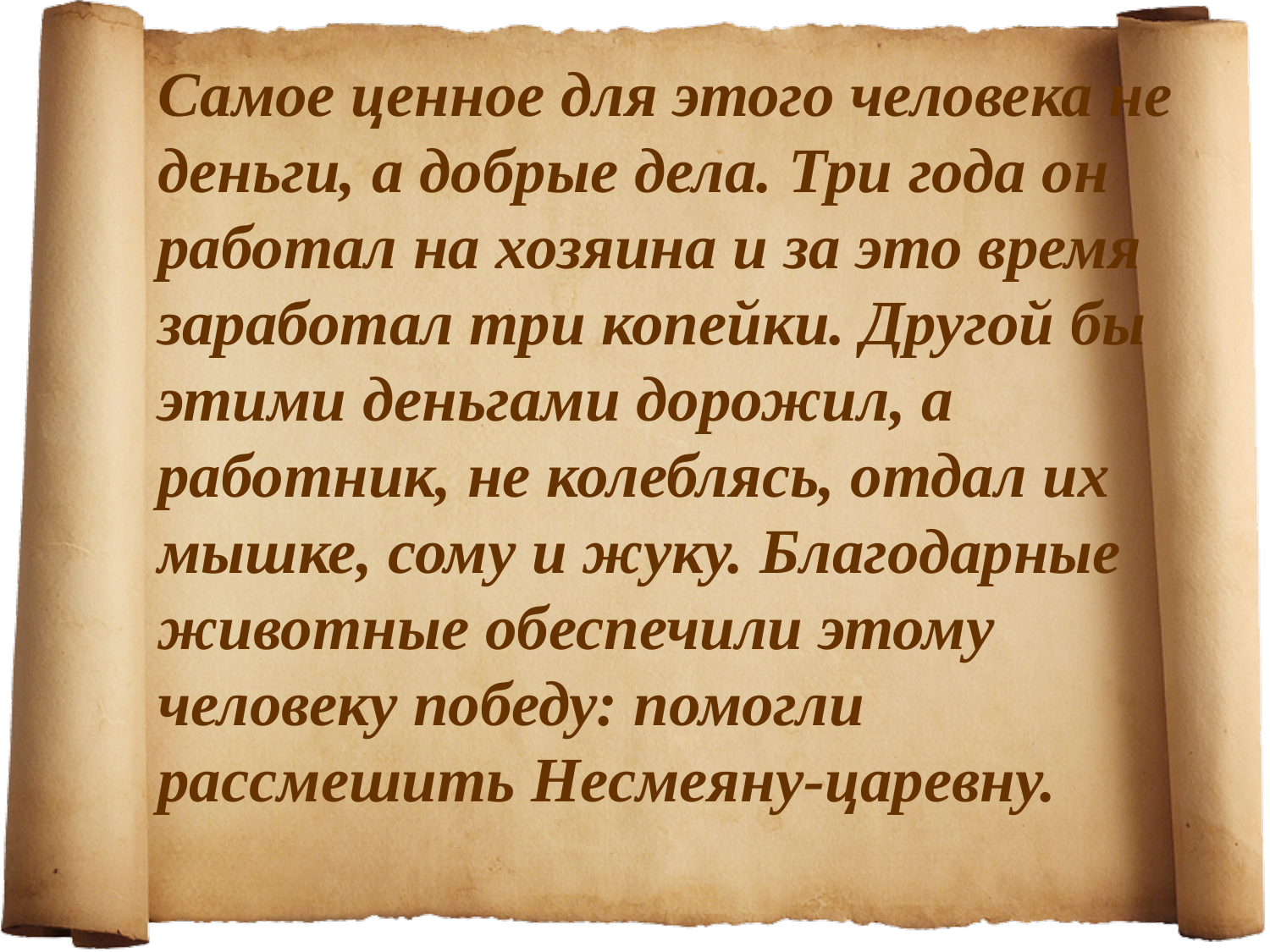

# Самое ценное для этого человека не деньги, а добрые дела. Три года он работал на хозяина и за это время заработал три копейки. Другой бы этими деньгами дорожил, а работник, не колеблясь, отдал их мышке, сому и жуку. Благодарные животные обеспечили этому человеку победу: помогли рассмешить Несмеяну-царевну.